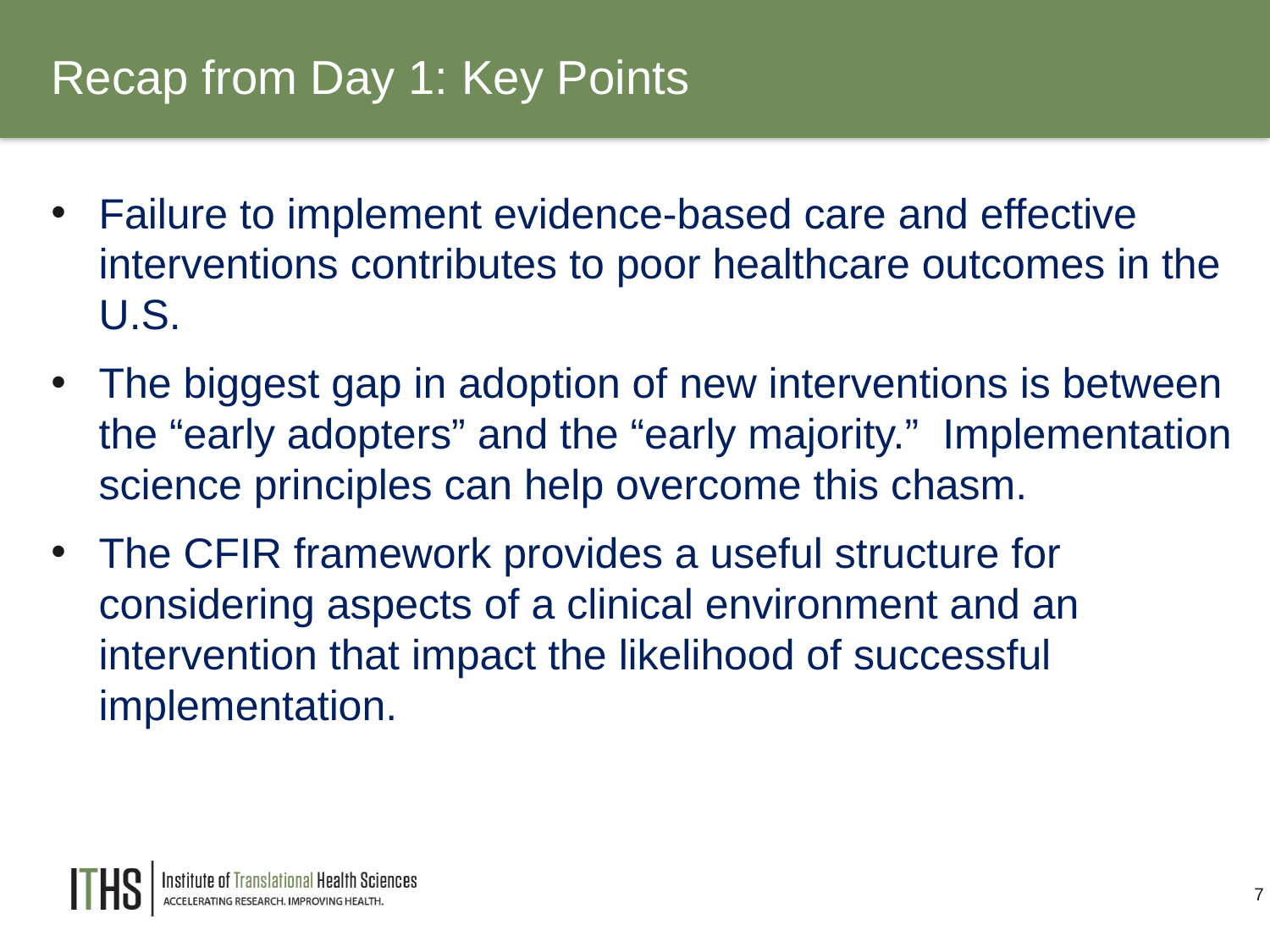

Recap from Day 1: Key Points
Failure to implement evidence-based care and effective interventions contributes to poor healthcare outcomes in the U.S.
The biggest gap in adoption of new interventions is between the “early adopters” and the “early majority.”  Implementation science principles can help overcome this chasm.
The CFIR framework provides a useful structure for considering aspects of a clinical environment and an intervention that impact the likelihood of successful implementation.